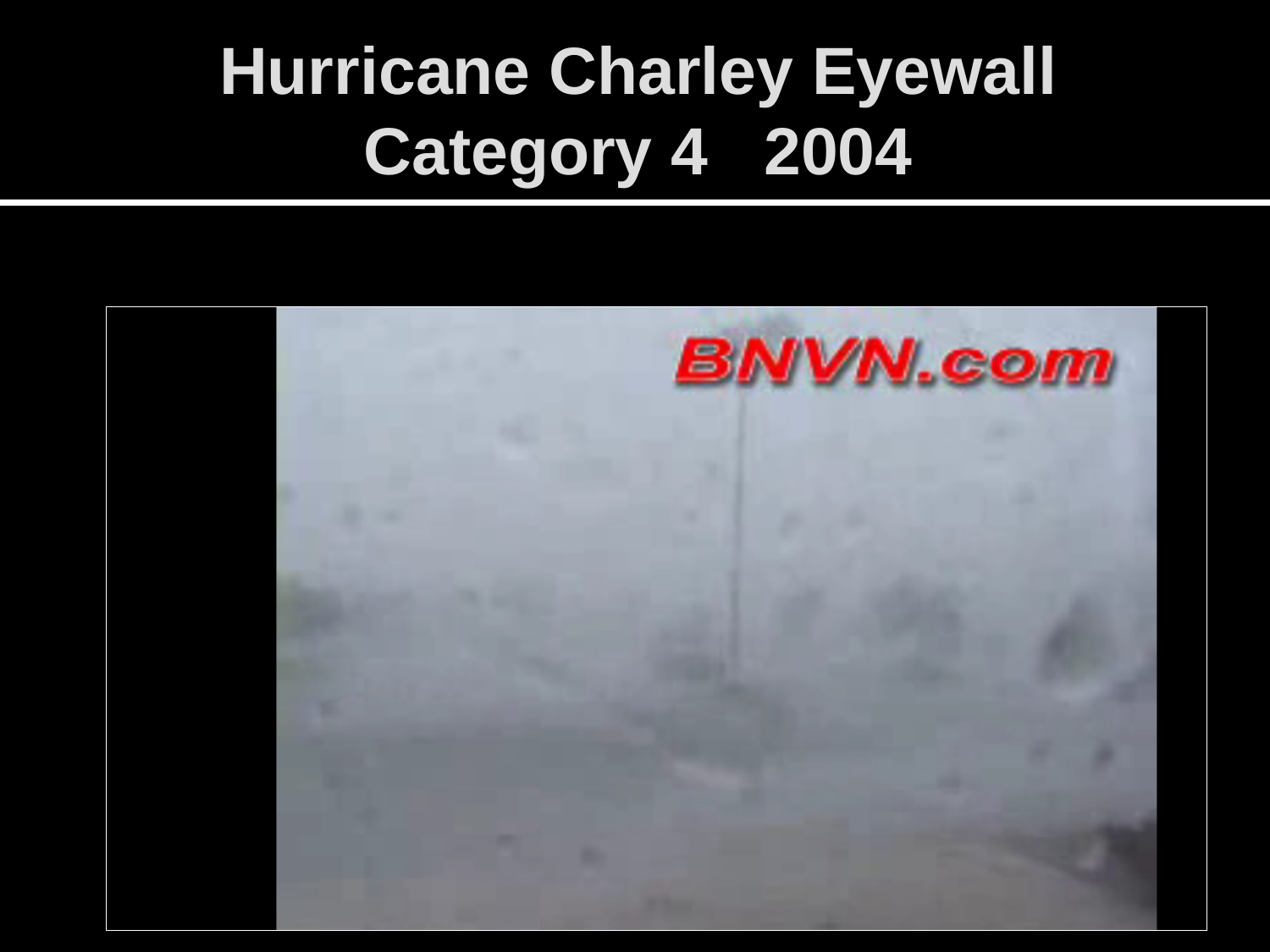

# Hurricane Charley Eyewall Category 4   2004